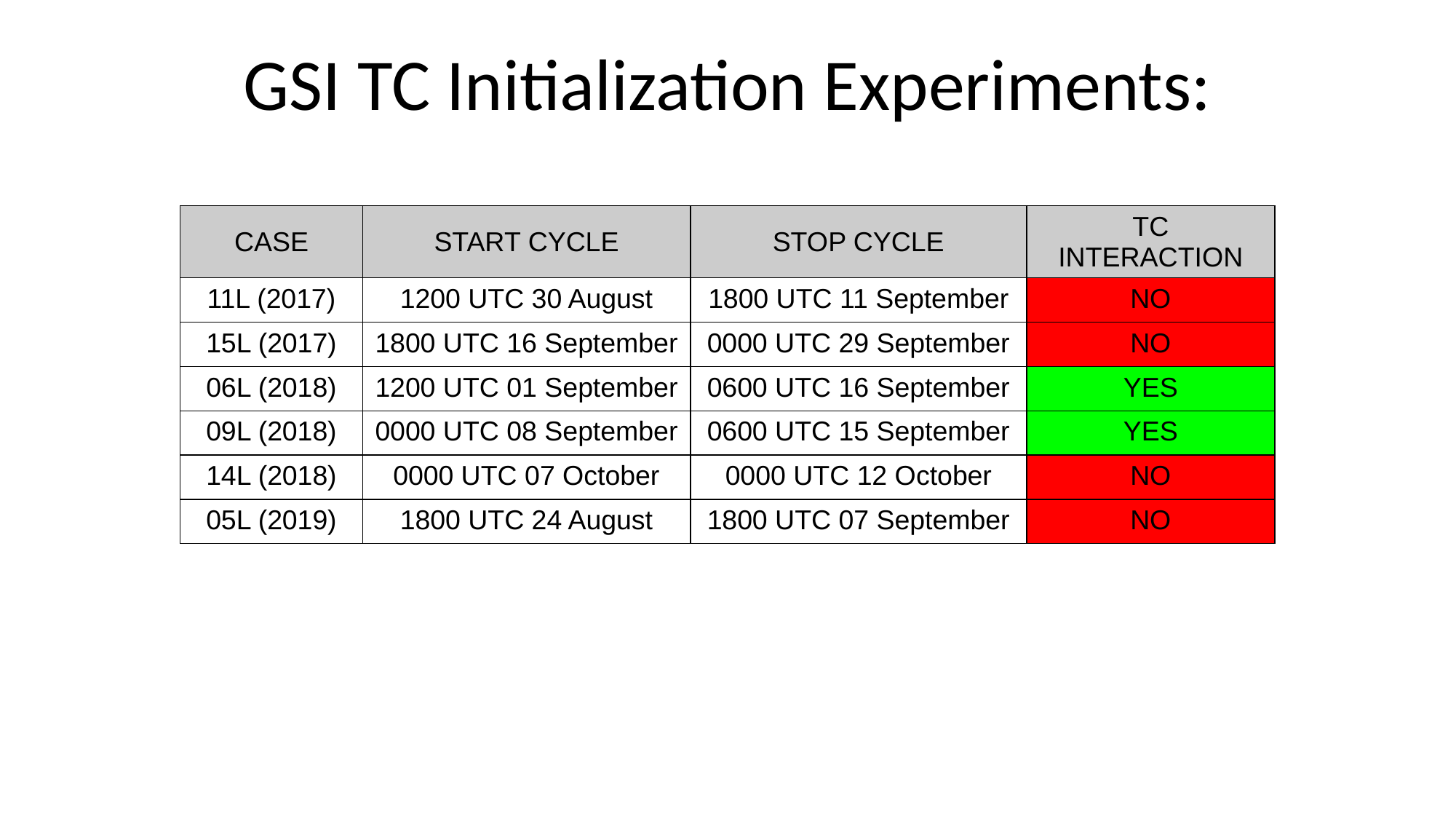

GSI TC Initialization Experiments:
| CASE | START CYCLE | STOP CYCLE | TC INTERACTION |
| --- | --- | --- | --- |
| 11L (2017) | 1200 UTC 30 August | 1800 UTC 11 September | NO |
| 15L (2017) | 1800 UTC 16 September | 0000 UTC 29 September | NO |
| 06L (2018) | 1200 UTC 01 September | 0600 UTC 16 September | YES |
| 09L (2018) | 0000 UTC 08 September | 0600 UTC 15 September | YES |
| 14L (2018) | 0000 UTC 07 October | 0000 UTC 12 October | NO |
| 05L (2019) | 1800 UTC 24 August | 1800 UTC 07 September | NO |